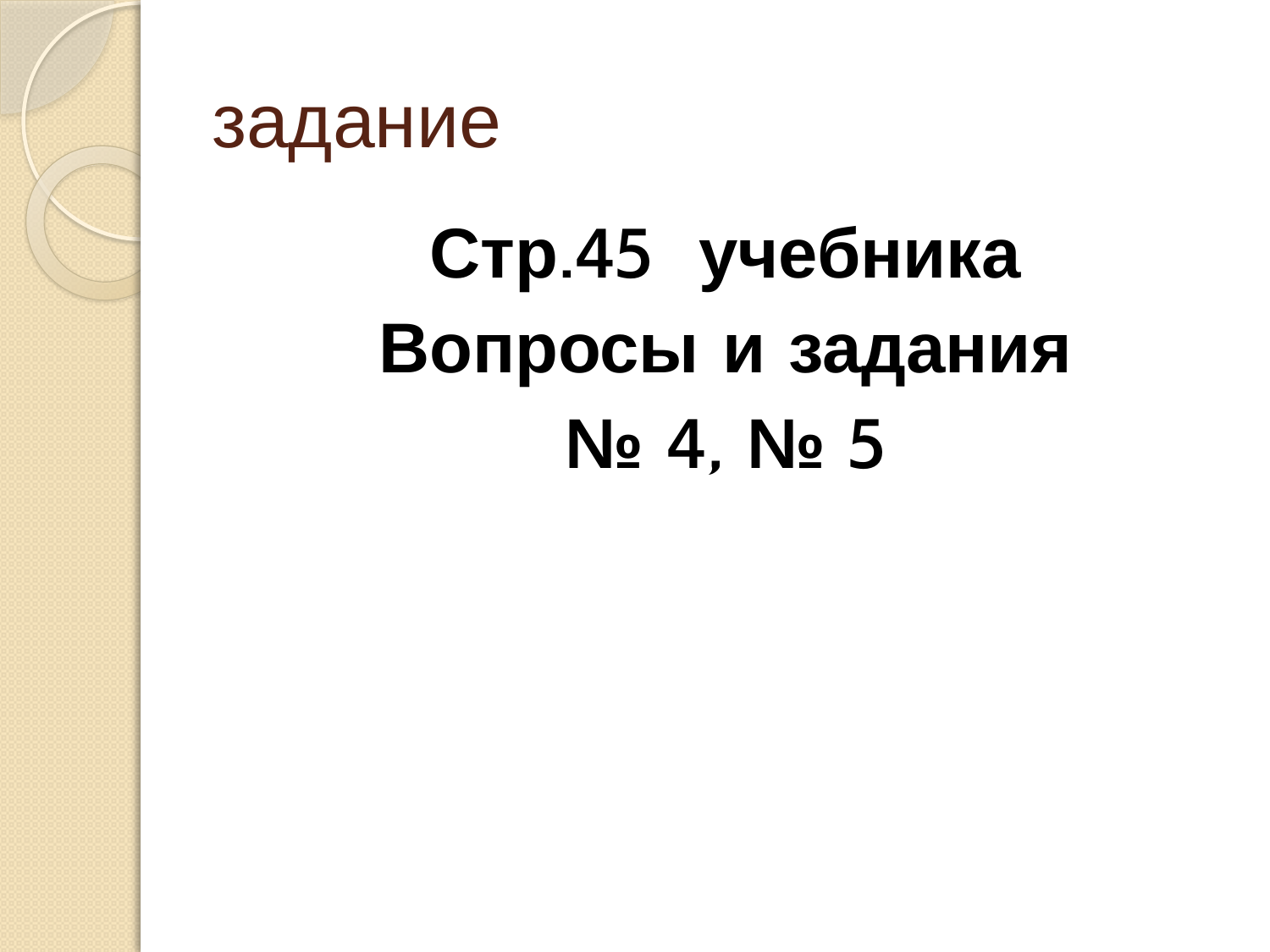

# задание
Стр.45  учебника
Вопросы и задания
№ 4, № 5